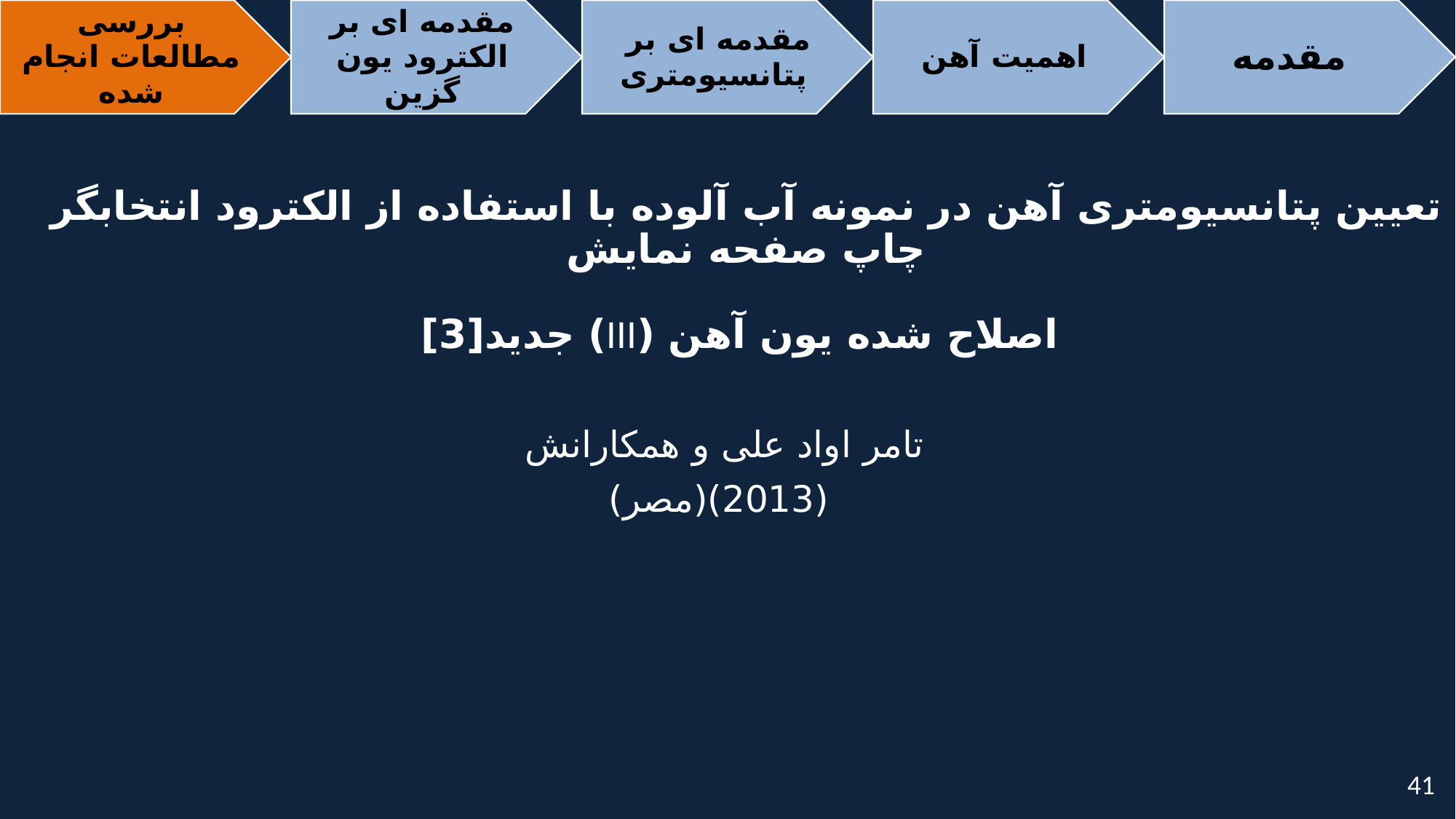

مقدمه
اهمیت آهن
مقدمه ای بر الکترود یون گزین
بررسی مطالعات انجام شده
مقدمه ای بر  پتانسیومتری
# تعیین پتانسیومتری آهن در نمونه آب آلوده با استفاده از الکترود انتخابگر چاپ صفحه نمایش اصلاح شده یون آهن (III) جدید[3]
تامر اواد علی و همکارانش
(2013)(مصر)

41